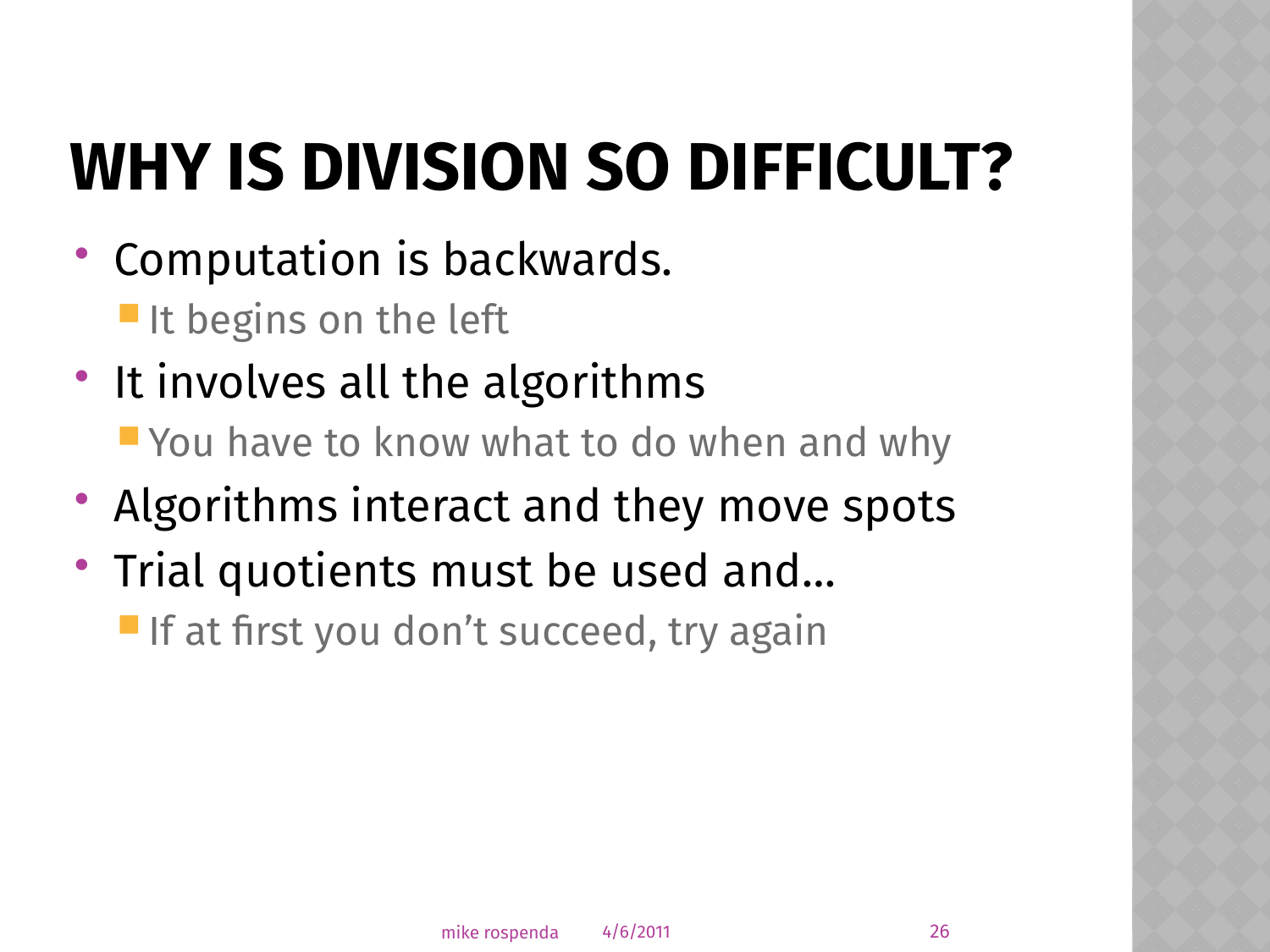

# Why is Division so Difficult?
Computation is backwards.
It begins on the left
It involves all the algorithms
You have to know what to do when and why
Algorithms interact and they move spots
Trial quotients must be used and…
If at first you don’t succeed, try again

26
mike rospenda
4/6/2011